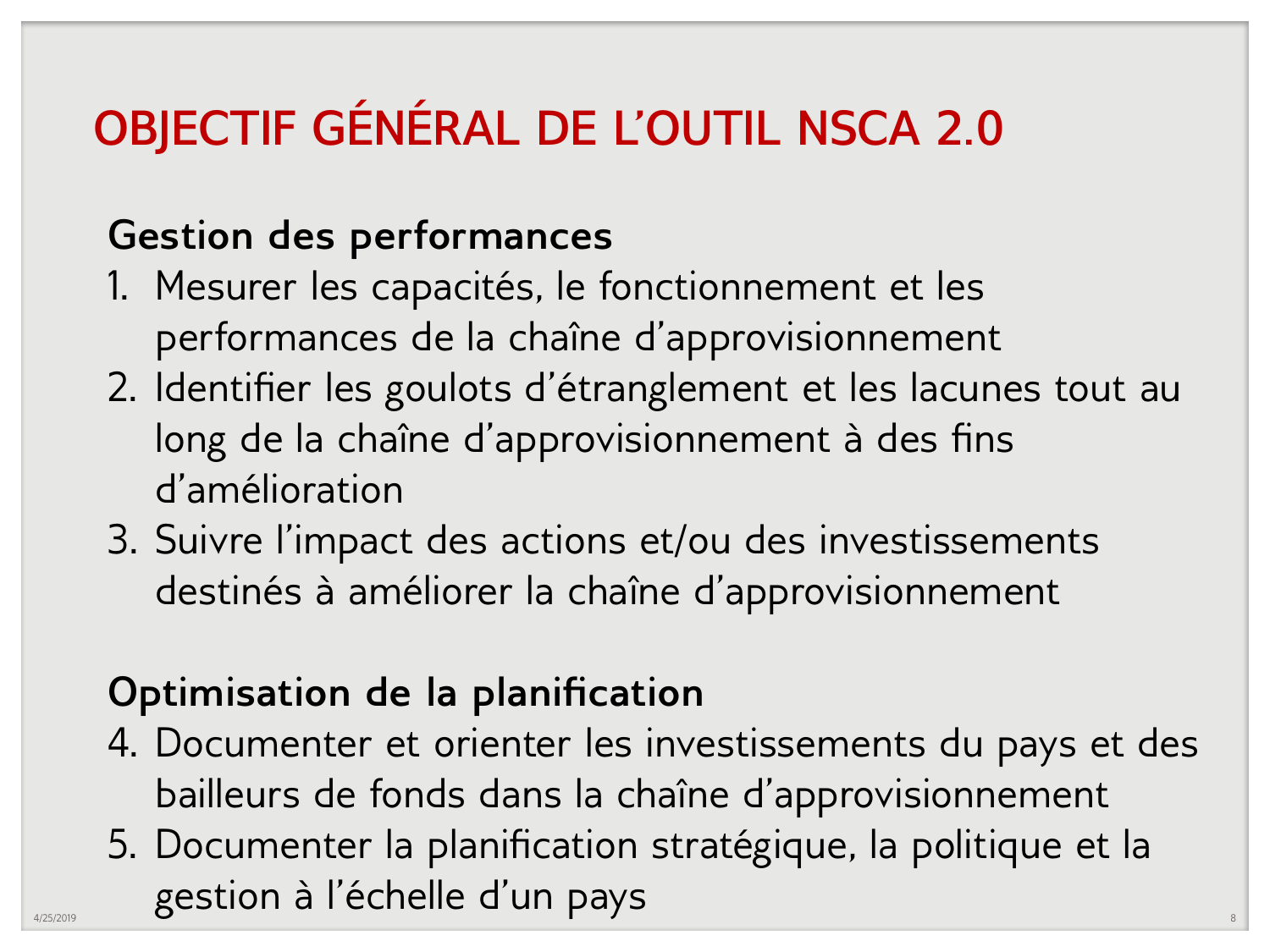

# OBJECTIF GÉNÉRAL DE L’OUTIL NSCA 2.0
Gestion des performances
Mesurer les capacités, le fonctionnement et les performances de la chaîne d’approvisionnement
Identifier les goulots d’étranglement et les lacunes tout au long de la chaîne d’approvisionnement à des fins d’amélioration
Suivre l’impact des actions et/ou des investissements destinés à améliorer la chaîne d’approvisionnement

Optimisation de la planification
Documenter et orienter les investissements du pays et des bailleurs de fonds dans la chaîne d’approvisionnement
Documenter la planification stratégique, la politique et la gestion à l’échelle d’un pays
4/25/2019
8